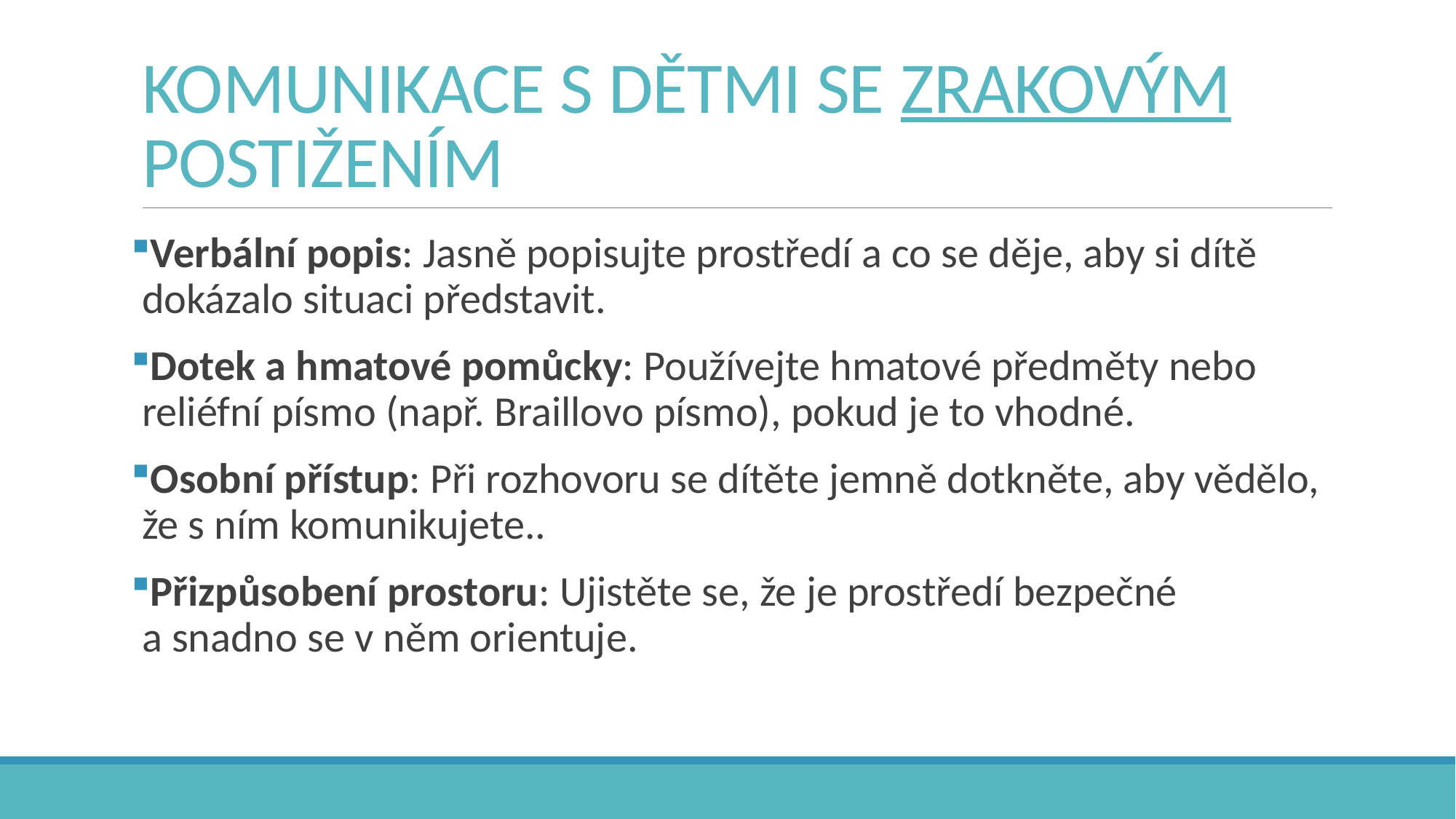

# KOMUNIKACE S DĚTMI SE ZRAKOVÝM POSTIŽENÍM
Verbální popis: Jasně popisujte prostředí a co se děje, aby si dítě dokázalo situaci představit.
Dotek a hmatové pomůcky: Používejte hmatové předměty nebo reliéfní písmo (např. Braillovo písmo), pokud je to vhodné.
Osobní přístup: Při rozhovoru se dítěte jemně dotkněte, aby vědělo, že s ním komunikujete..
Přizpůsobení prostoru: Ujistěte se, že je prostředí bezpečné
a snadno se v něm orientuje.